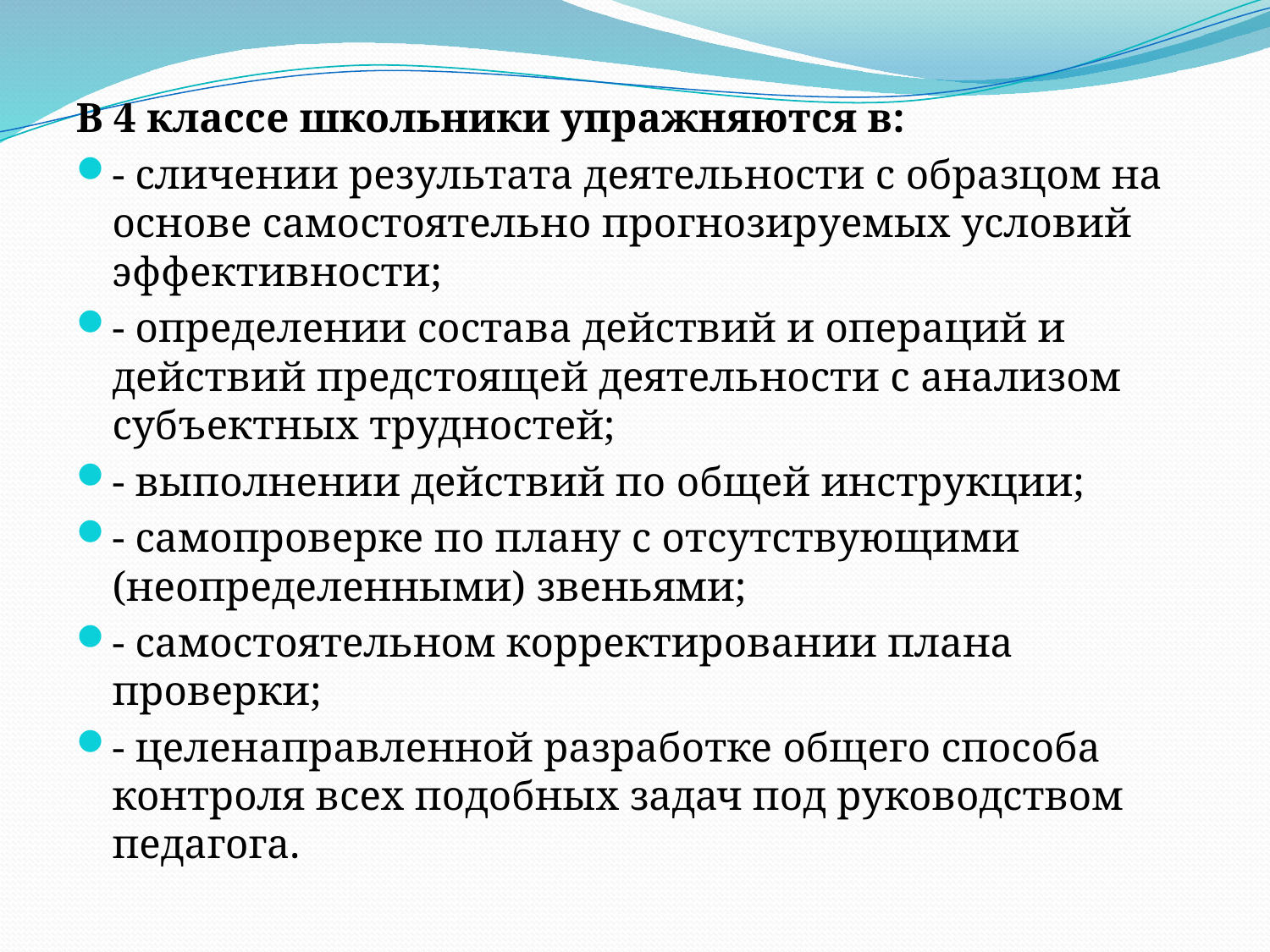

В 4 классе школьники упражняются в:
- сличении результата деятельности с образцом на основе самостоятельно прогнозируемых условий эффективности;
- определении состава действий и операций и действий предстоящей деятельности с анализом субъектных трудностей;
- выполнении действий по общей инструкции;
- самопроверке по плану с отсутствующими (неопределенными) звеньями;
- самостоятельном корректировании плана проверки;
- целенаправленной разработке общего способа контроля всех подобных задач под руководством педагога.